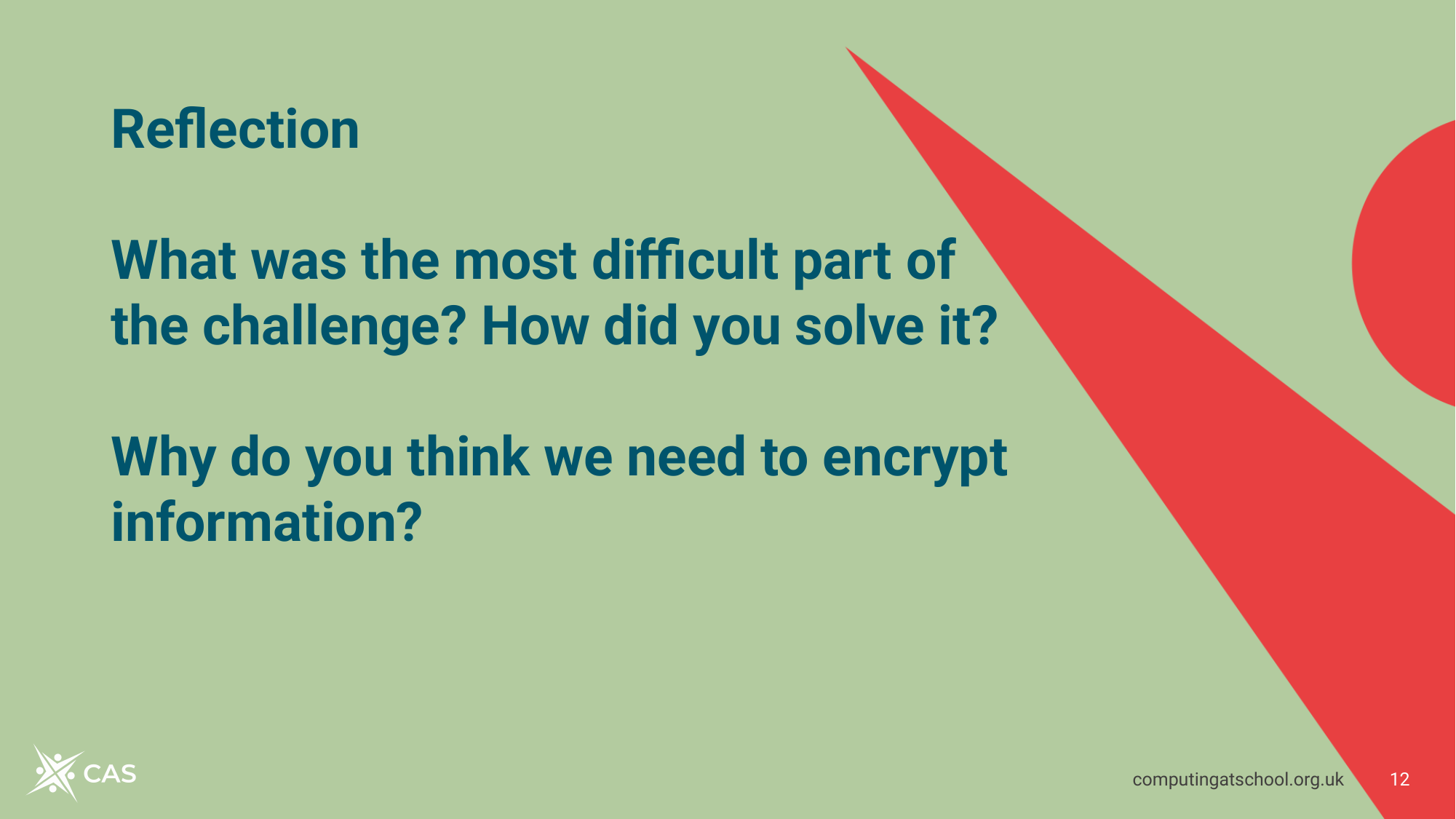

# Reflection What was the most difficult part of the challenge? How did you solve it?   Why do you think we need to encrypt information?

computingatschool.org.uk
12